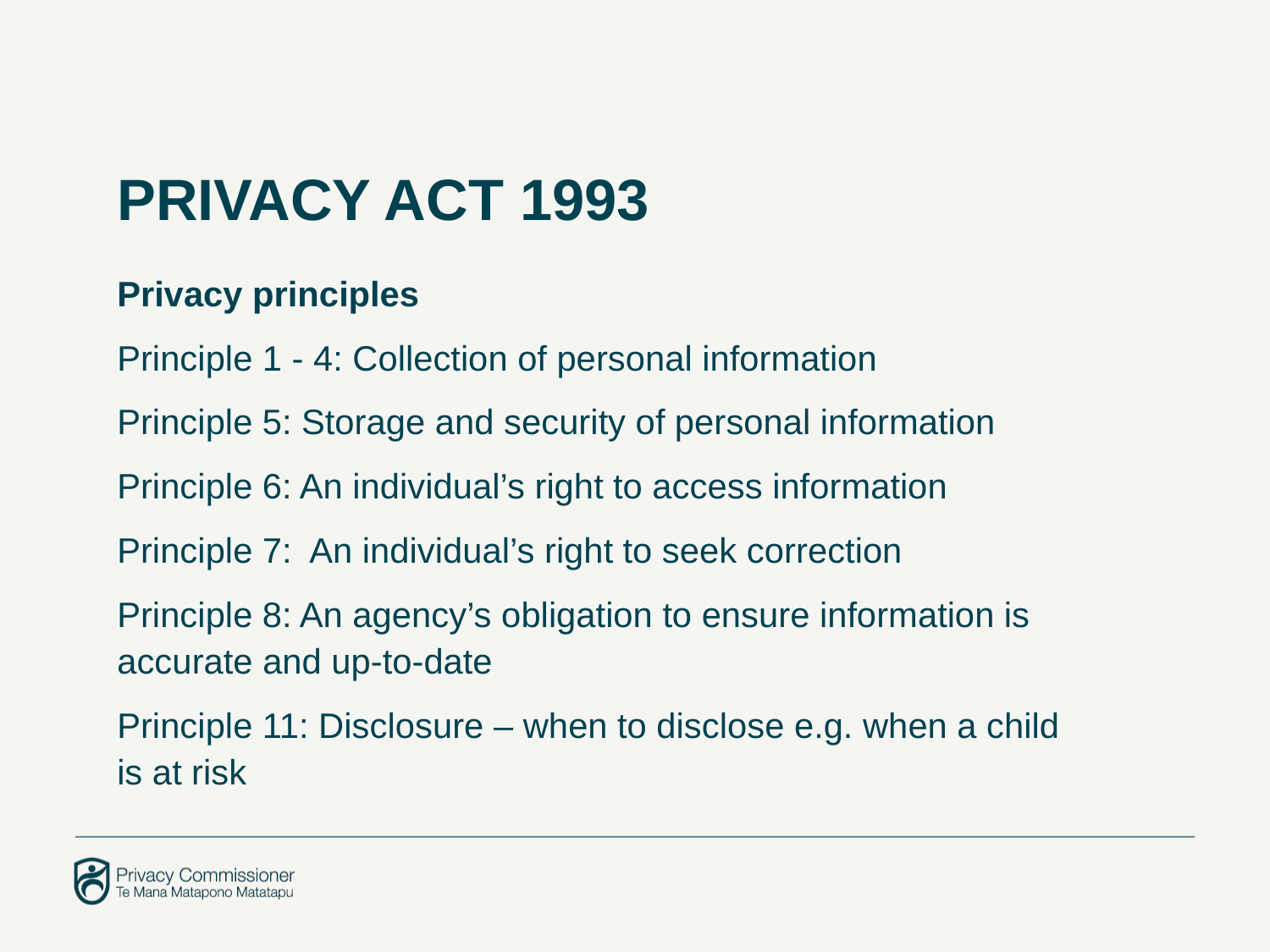

PRIVACY ACT 1993
Privacy principles
Principle 1 - 4: Collection of personal information
Principle 5: Storage and security of personal information
Principle 6: An individual’s right to access information
Principle 7:  An individual’s right to seek correction
Principle 8: An agency’s obligation to ensure information is accurate and up-to-date
Principle 11: Disclosure – when to disclose e.g. when a child is at risk